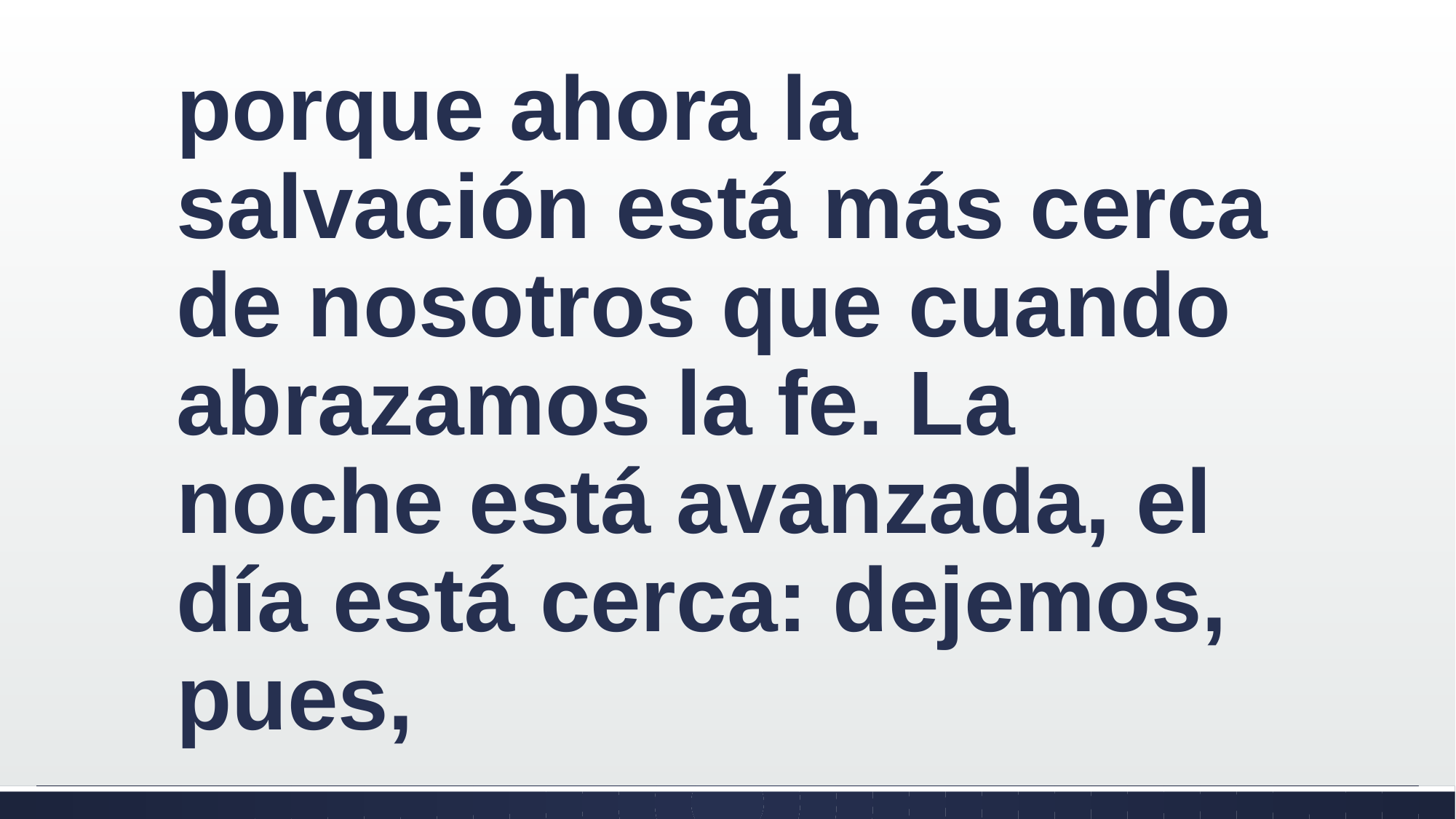

#
porque ahora la salvación está más cerca de nosotros que cuando abrazamos la fe. La noche está avanzada, el día está cerca: dejemos, pues,